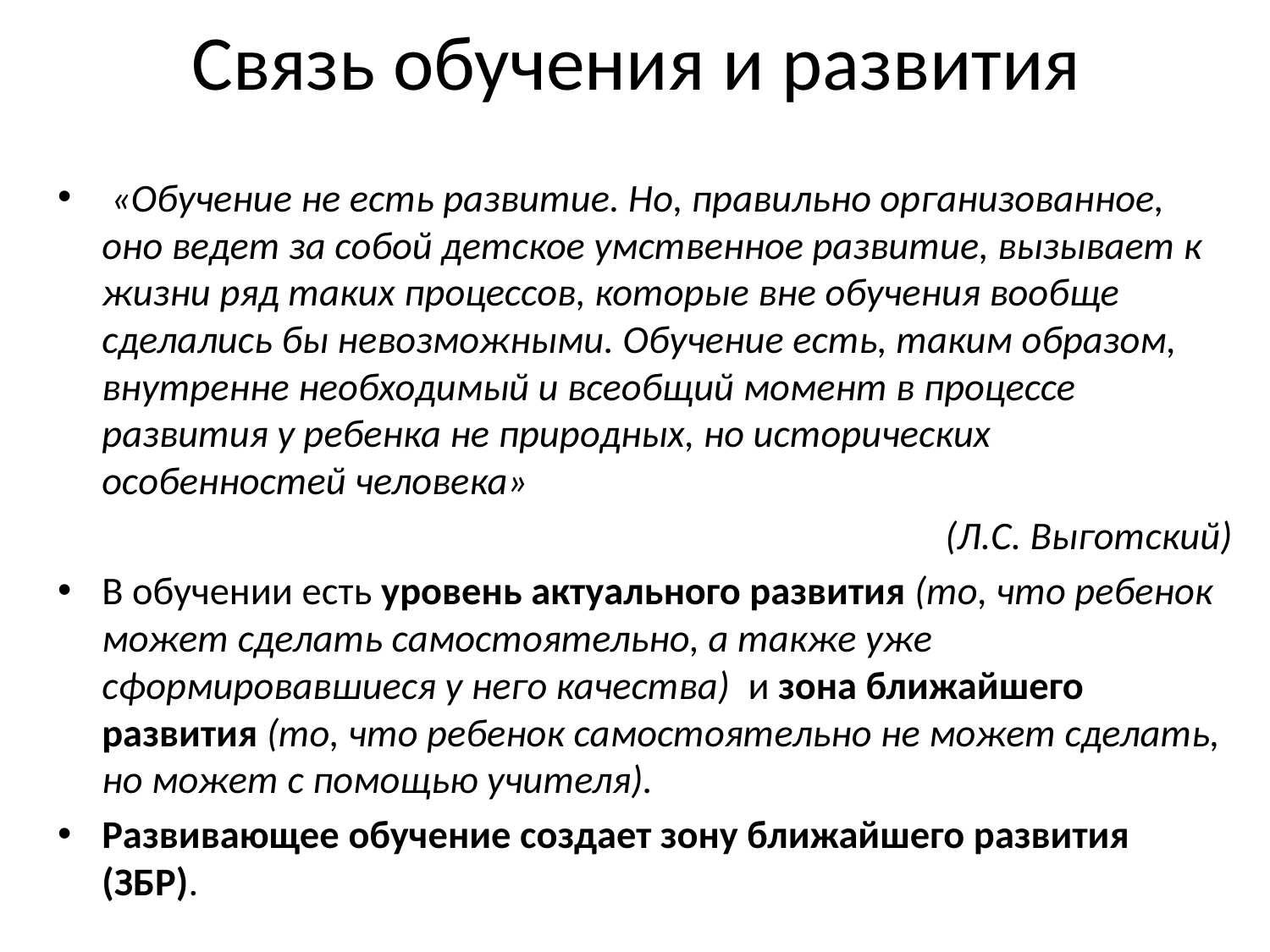

# Связь обучения и развития
 «Обучение не есть развитие. Но, правильно организованное, оно ведет за собой детское умственное развитие, вызывает к жизни ряд таких процессов, которые вне обучения вообще сделались бы невозможными. Обучение есть, таким образом, внутренне необходимый и всеобщий момент в процессе развития у ребенка не природных, но исторических особенностей человека»
(Л.С. Выготский)
В обучении есть уровень актуального развития (то, что ребенок может сделать самостоятельно, а также уже сформировавшиеся у него качества)  и зона ближайшего развития (то, что ребенок самостоятельно не может сделать, но может с помощью учителя).
Развивающее обучение создает зону ближайшего развития (ЗБР).